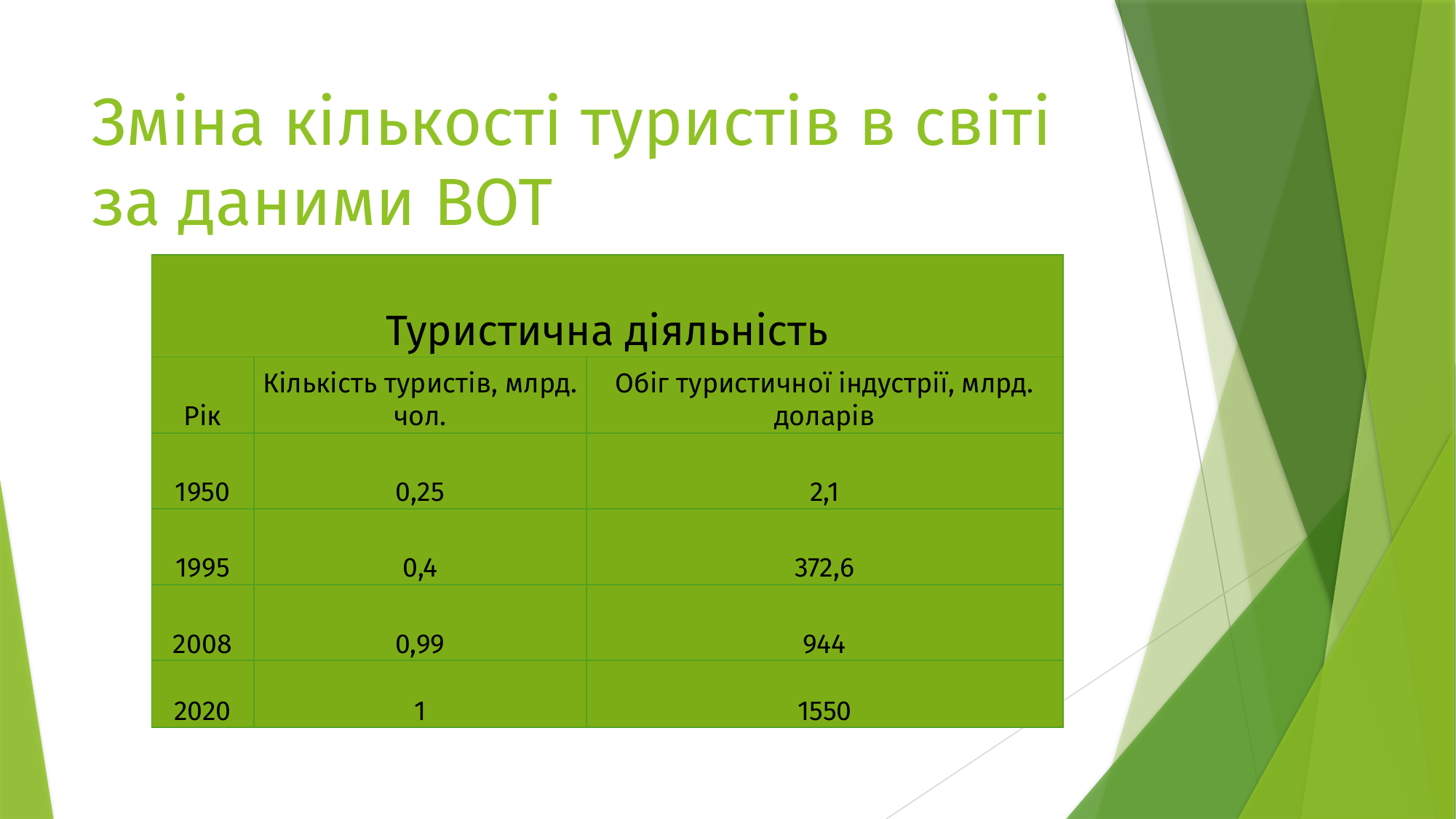

# Зміна кількості туристів в світі за даними ВОТ
| Туристична діяльність |  |  |
| --- | --- | --- |
| Рік | Кількість туристів, млрд. чол. | Обіг туристичної індустрії, млрд. доларів |
| 1950 | 0,25 | 2,1 |
| 1995 | 0,4 | 372,6 |
| 2008 | 0,99 | 944 |
| 2020 | 1 | 1550 |